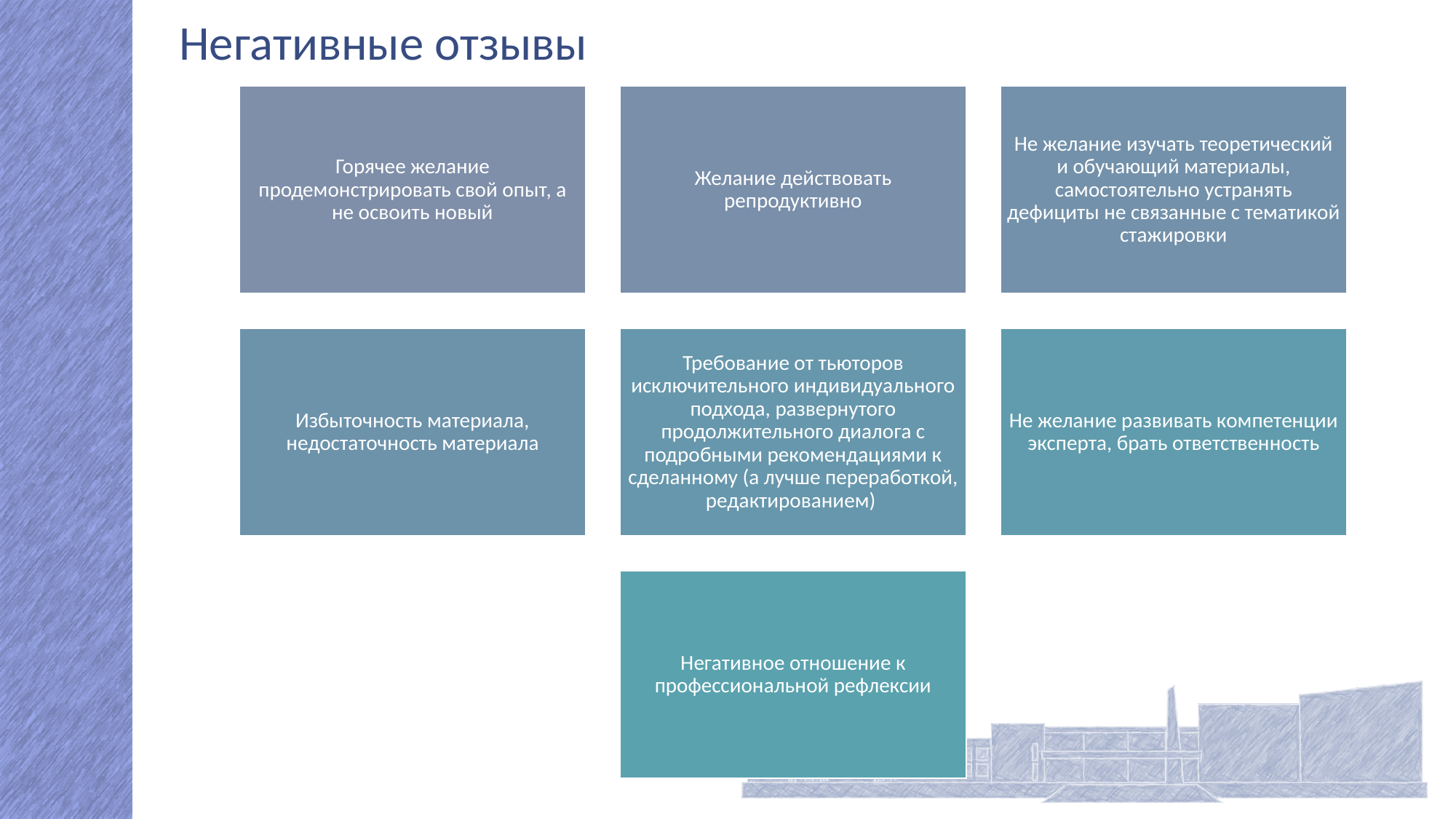

# Негативные отзывы
Горячее желание продемонстрировать свой опыт, а не освоить новый
Желание действовать репродуктивно
Не желание изучать теоретический и обучающий материалы, самостоятельно устранять дефициты не связанные с тематикой стажировки
Избыточность материала, недостаточность материала
Требование от тьюторов исключительного индивидуального подхода, развернутого продолжительного диалога с подробными рекомендациями к сделанному (а лучше переработкой, редактированием)
Не желание развивать компетенции эксперта, брать ответственность
Негативное отношение к профессиональной рефлексии